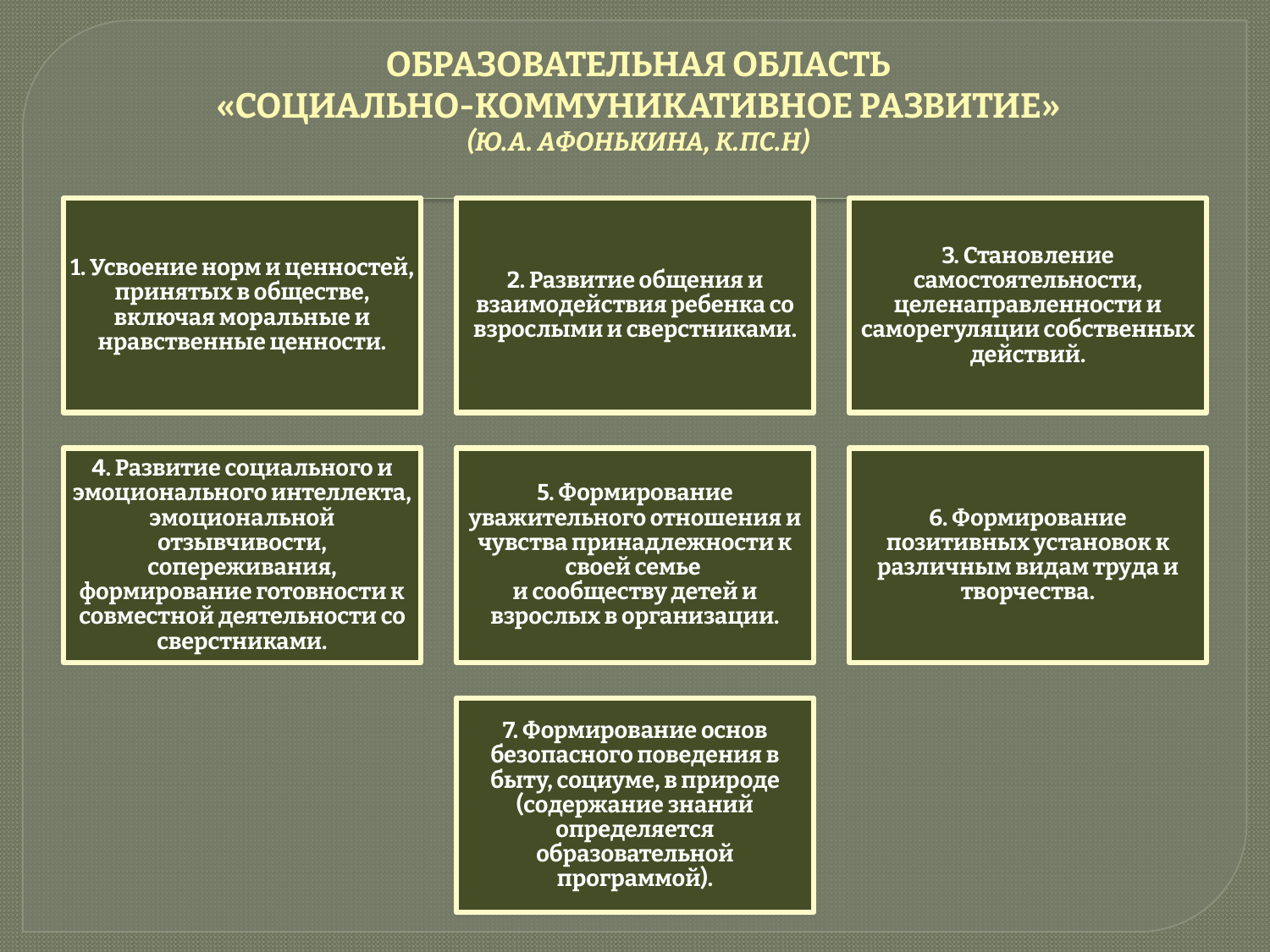

# ОБРАЗОВАТЕЛЬНАЯ ОБЛАСТЬ «СОЦИАЛЬНО-КОММУНИКАТИВНОЕ РАЗВИТИЕ» (Ю.А. Афонькина, к.пс.н)
1. Усвоение норм и ценностей, принятых в обществе, включая моральные и нравственные ценности.
2. Развитие общения и взаимодействия ребенка со взрослыми и сверстниками.
3. Становление самостоятельности, целенаправленности и саморегуляции собственных действий.
4. Развитие социального и эмоционального интеллекта, эмоциональной отзывчивости, сопереживания, формирование готовности к совместной деятельности со сверстниками.
5. Формирование уважительного отношения и чувства принадлежности к своей семье
и сообществу детей и взрослых в организации.
6. Формирование позитивных установок к различным видам труда и творчества.
7. Формирование основ безопасного поведения в быту, социуме, в природе (содержание знаний определяется образовательной программой).